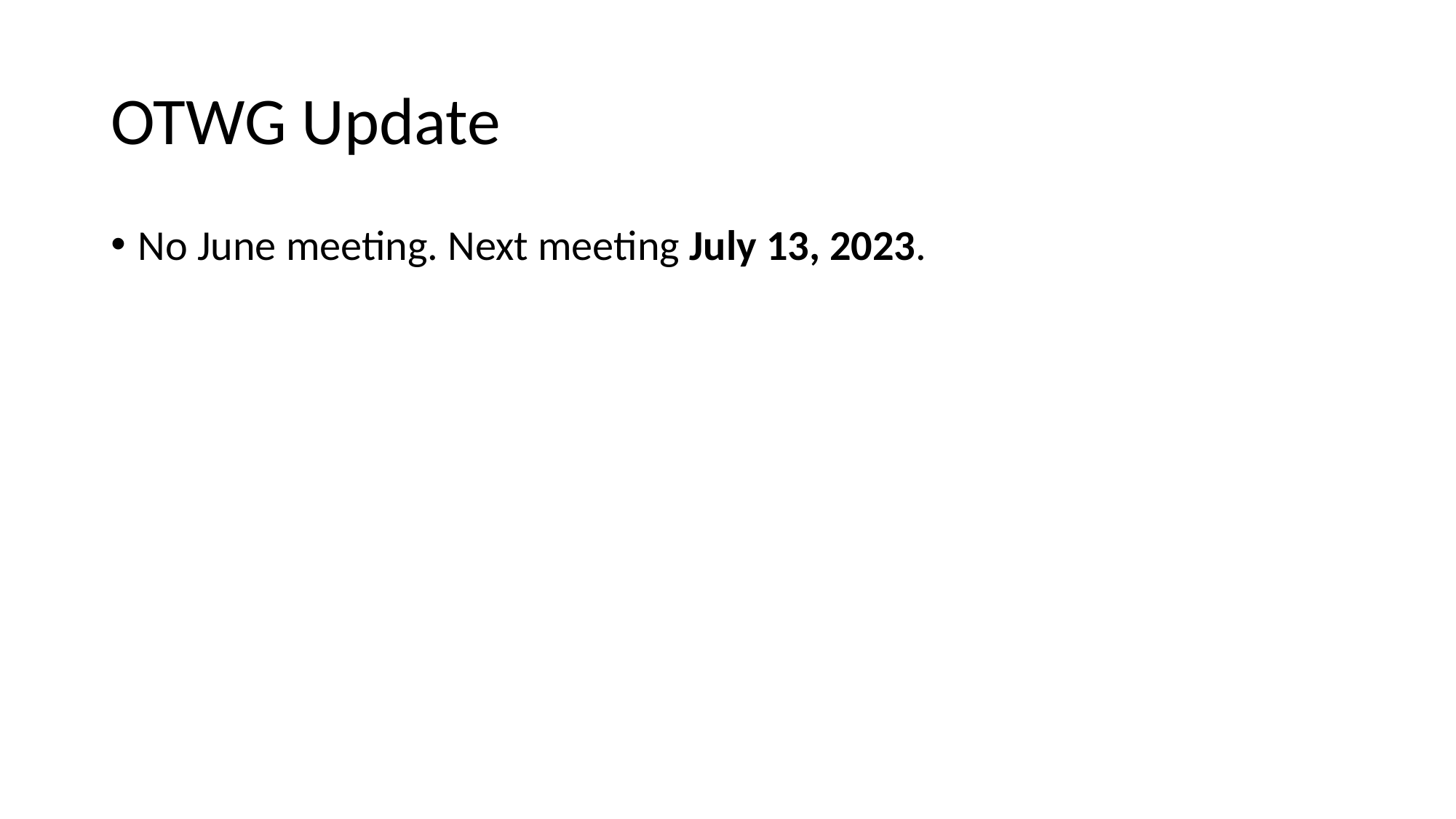

# OTWG Update
No June meeting. Next meeting July 13, 2023.